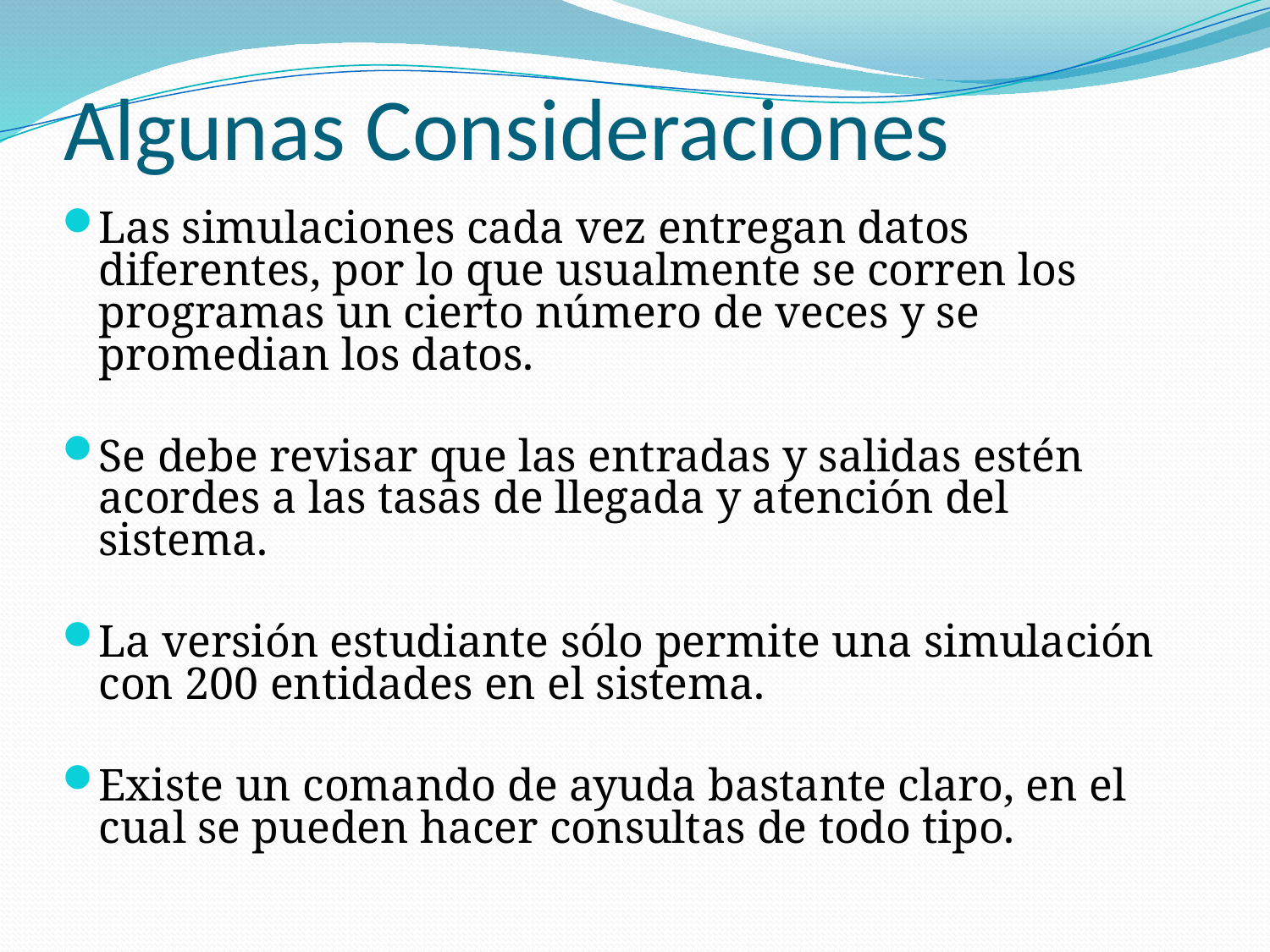

Algunas Consideraciones
Las simulaciones cada vez entregan datos diferentes, por lo que usualmente se corren los programas un cierto número de veces y se promedian los datos.

Se debe revisar que las entradas y salidas estén acordes a las tasas de llegada y atención del sistema.

La versión estudiante sólo permite una simulación con 200 entidades en el sistema.

Existe un comando de ayuda bastante claro, en el cual se pueden hacer consultas de todo tipo.